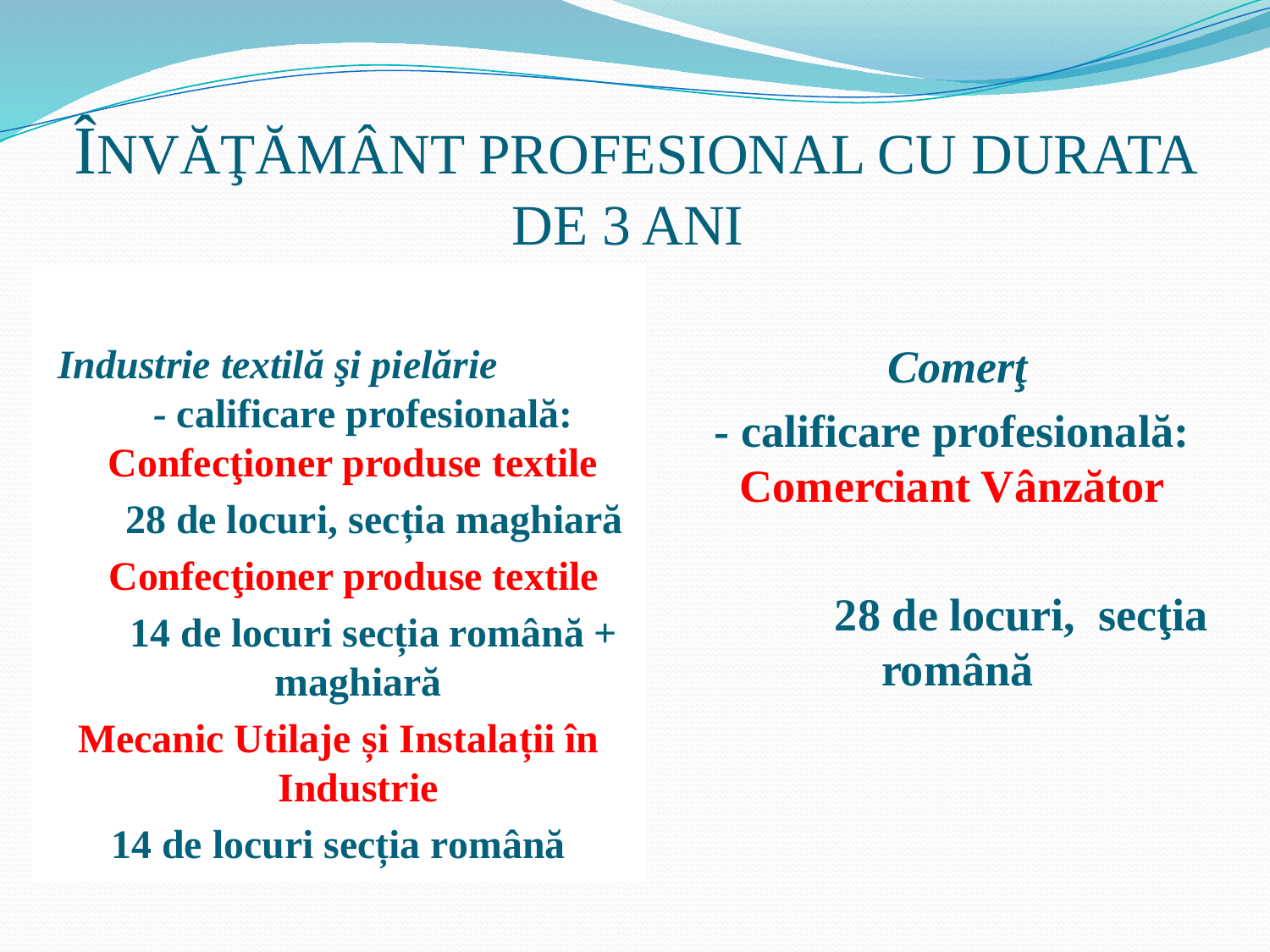

# ÎNVĂŢĂMÂNT PROFESIONAL CU DURATA DE 3 ANI

 Industrie textilă şi pielărie               - calificare profesională: Confecţioner produse textile
       28 de locuri, secția maghiară
    Confecţioner produse textile
       14 de locuri secția română + maghiară
Mecanic Utilaje și Instalații în Industrie
14 de locuri secția română

Comerţ
- calificare profesională:  Comerciant Vânzător

	28 de locuri,  secţia română